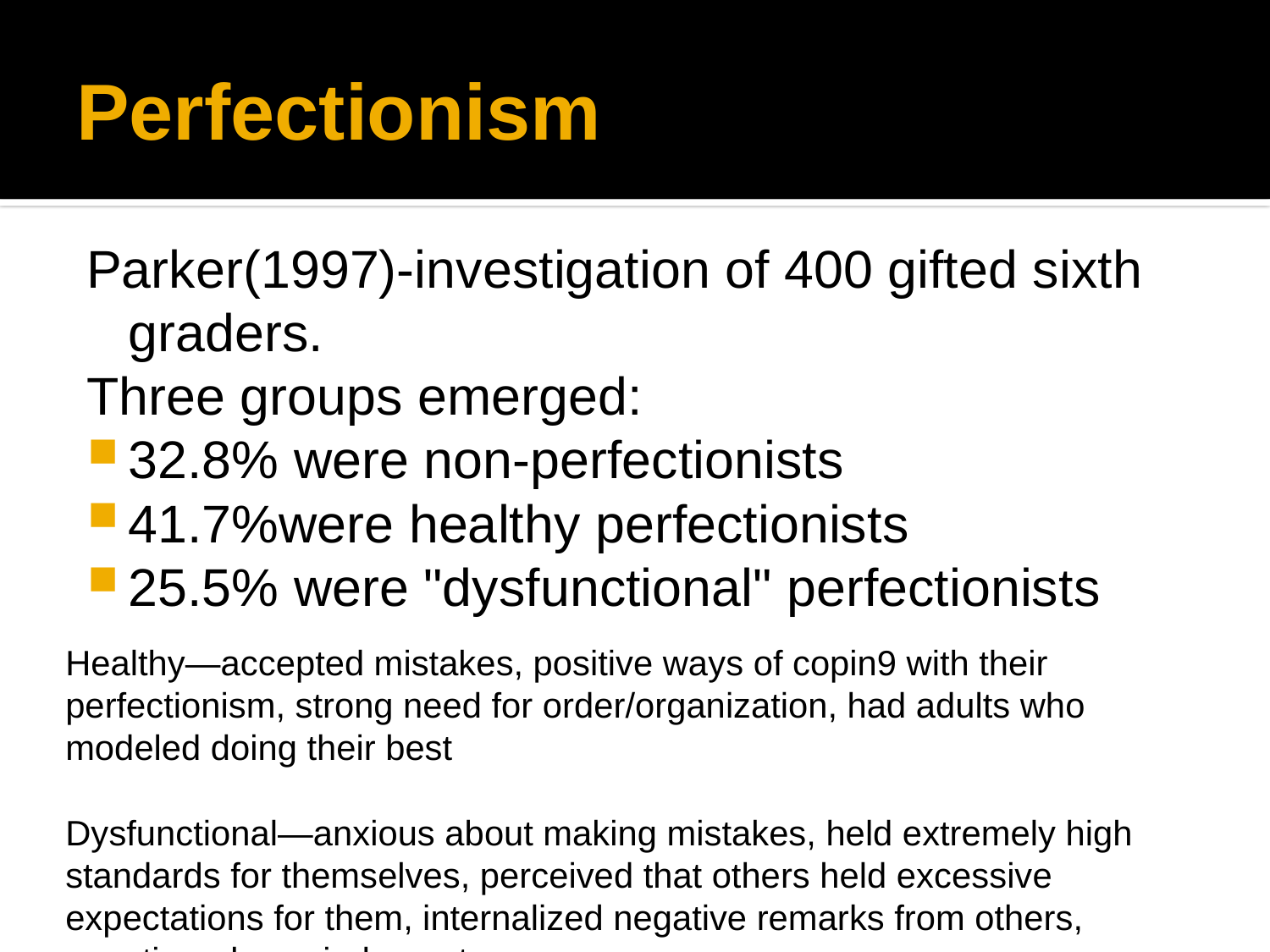

# Perfectionism
Parker(1997)-investigation of 400 gifted sixth graders.
Three groups emerged:
32.8% were non-perfectionists
41.7%were healthy perfectionists
25.5% were "dysfunctional" perfectionists

Healthy—accepted mistakes, positive ways of copin9 with their perfectionism, strong need for order/organization, had adults who modeled doing their best

Dysfunctional—anxious about making mistakes, held extremely high standards for themselves, perceived that others held excessive expectations for them, internalized negative remarks from others, questioned own judgment